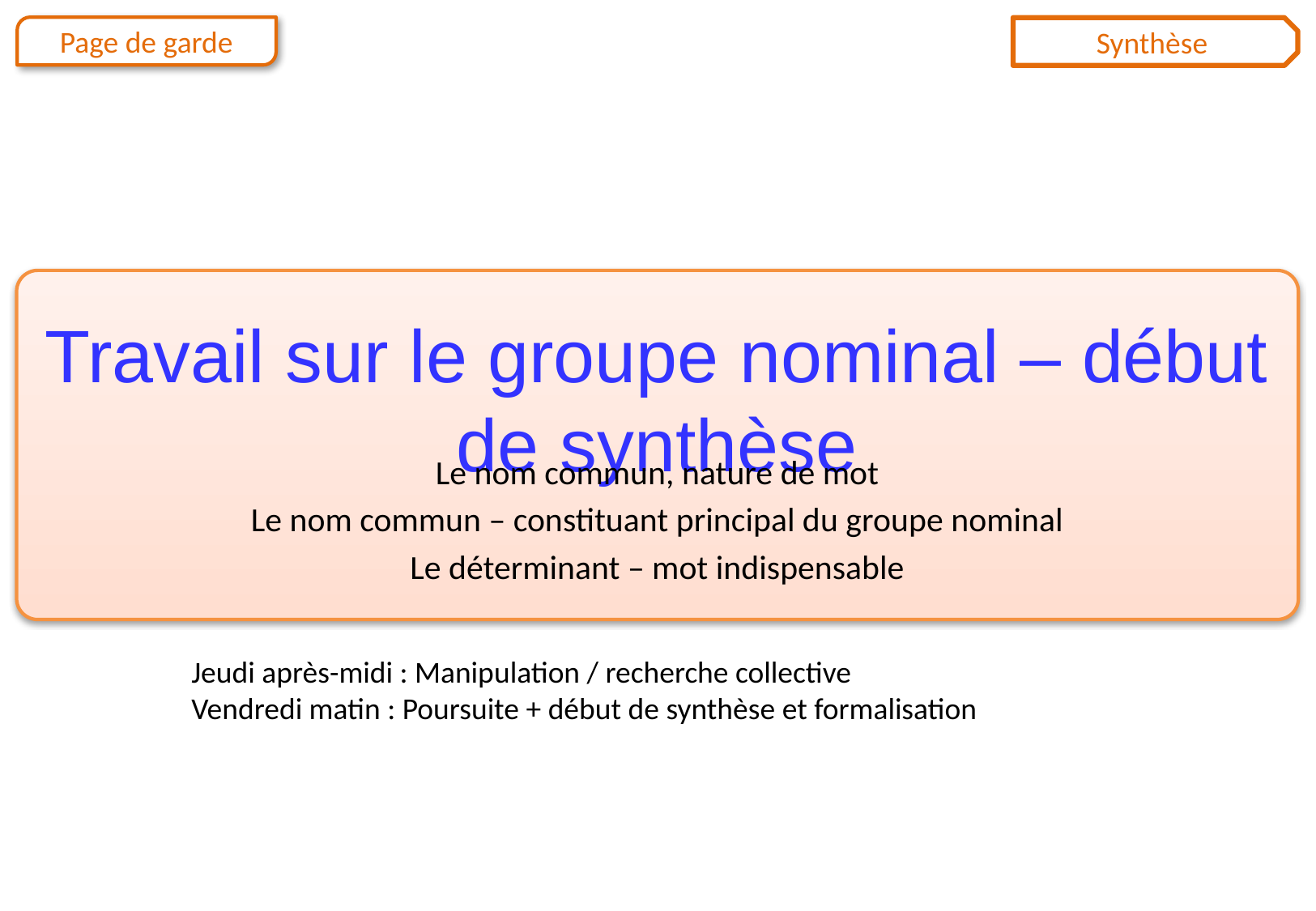

# Travail sur le groupe nominal – début de synthèse
Le nom commun, nature de mot
Le nom commun – constituant principal du groupe nominal
Le déterminant – mot indispensable
Jeudi après-midi : Manipulation / recherche collective
Vendredi matin : Poursuite + début de synthèse et formalisation